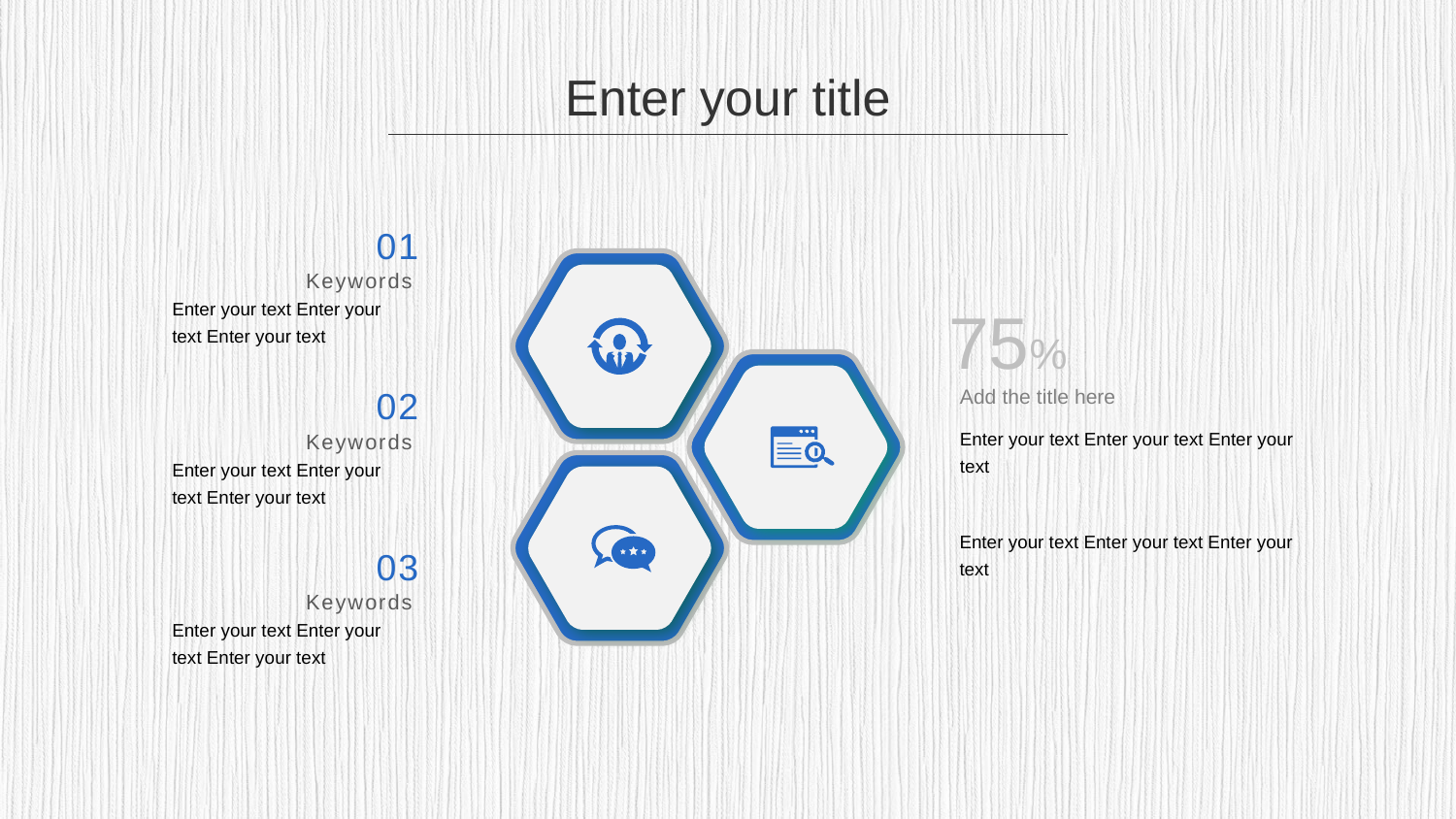

Enter your title
01
Keywords
Enter your text Enter your text Enter your text

75%

Add the title here
02
Keywords
Enter your text Enter your text Enter your text
Enter your text Enter your text Enter your text

Enter your text Enter your text Enter your text

03
Keywords
Enter your text Enter your text Enter your text